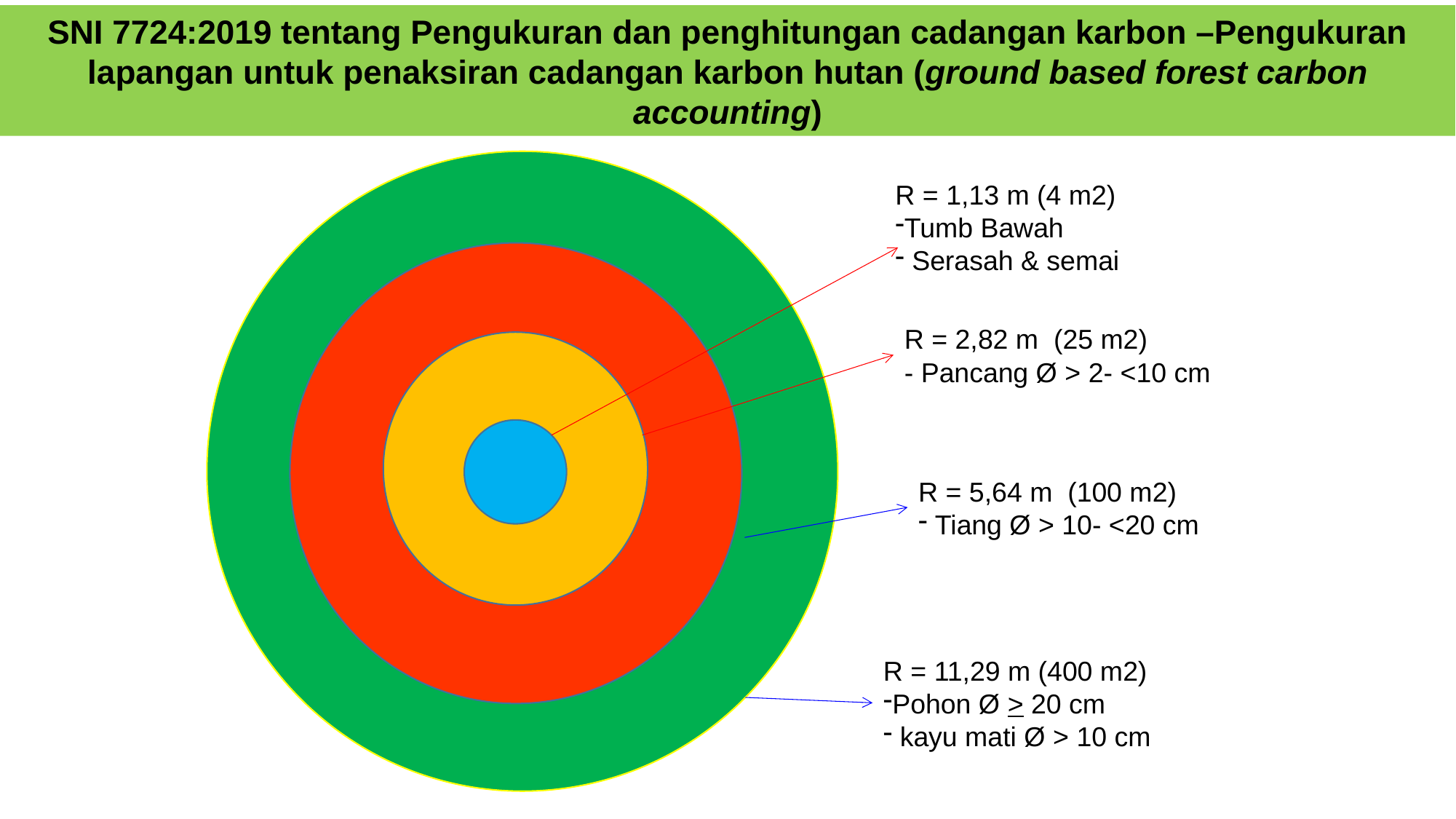

SNI 7724:2019 tentang Pengukuran dan penghitungan cadangan karbon –Pengukuran lapangan untuk penaksiran cadangan karbon hutan (ground based forest carbon accounting)

R = 1,13 m (4 m2)
Tumb Bawah
 Serasah & semai

R = 2,82 m  (25 m2)
- Pancang Ø > 2- <10 cm

R = 5,64 m  (100 m2)
 Tiang Ø > 10- <20 cm
R = 11,29 m (400 m2)
Pohon Ø > 20 cm
 kayu mati Ø > 10 cm